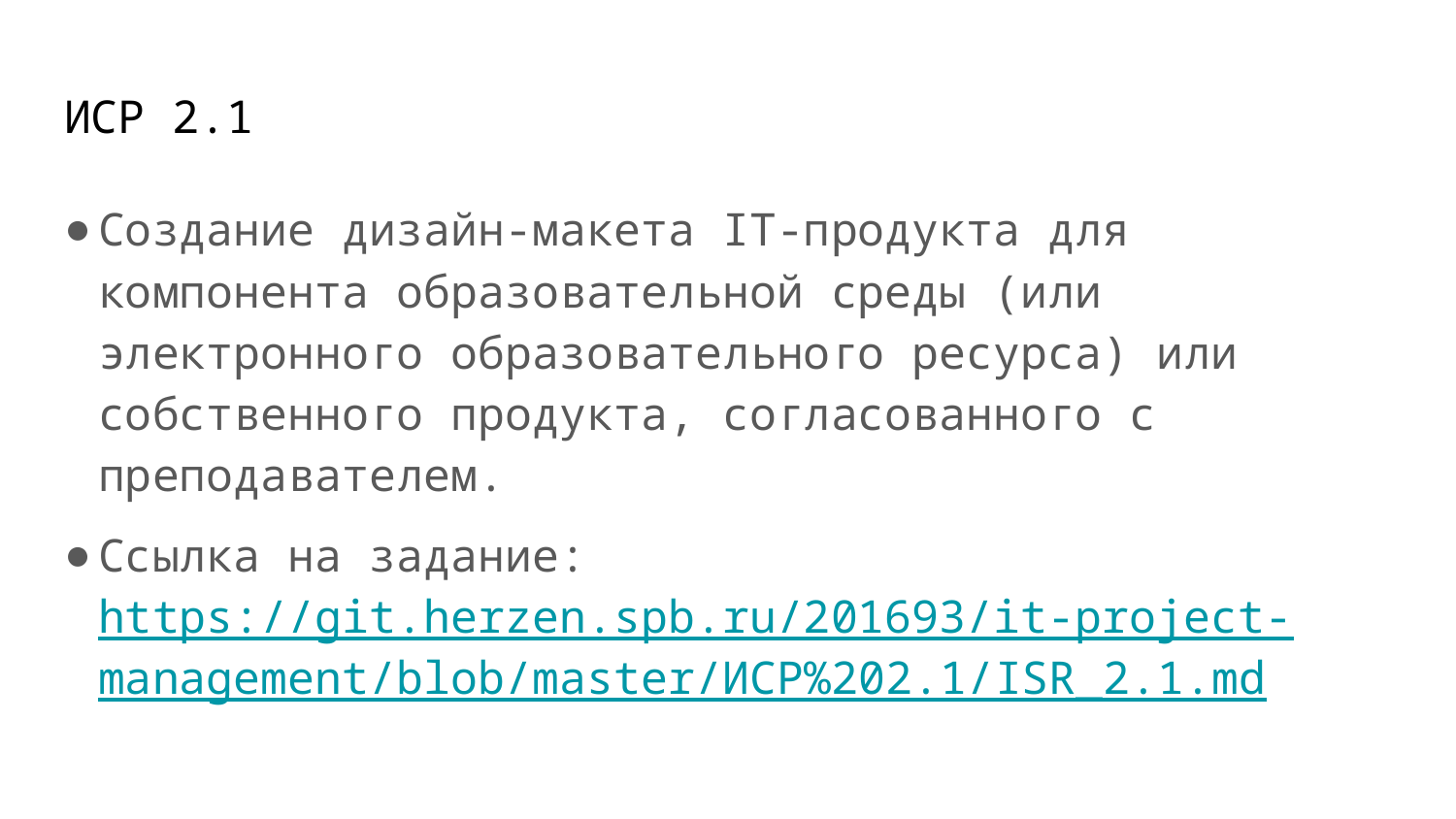

# ИСР 2.1
Создание дизайн-макета IT-продукта для компонента образовательной среды (или электронного образовательного ресурса) или собственного продукта, согласованного с преподавателем.
Ссылка на задание: https://git.herzen.spb.ru/201693/it-project-management/blob/master/ИСР%202.1/ISR_2.1.md